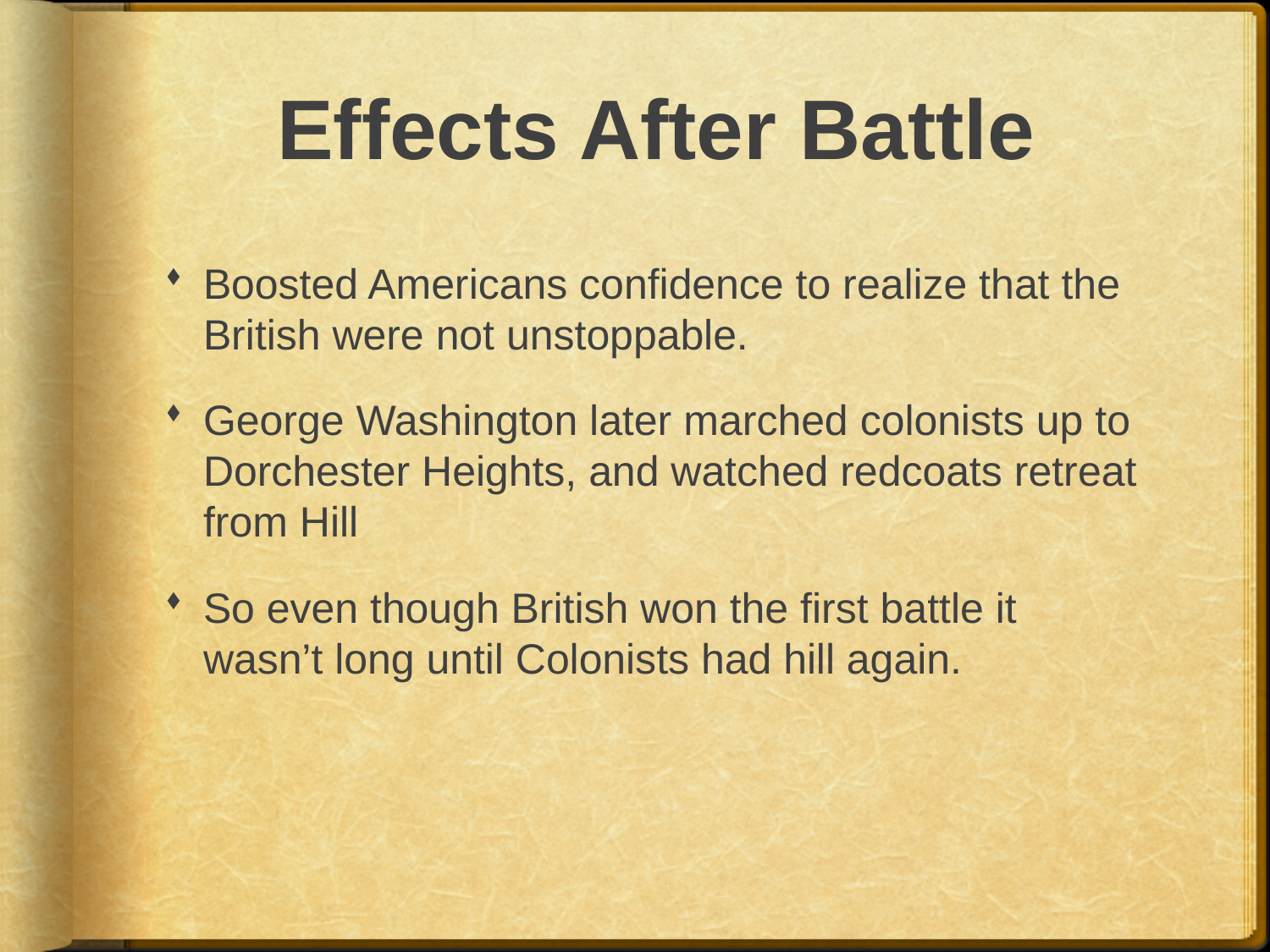

# Effects After Battle
Boosted Americans confidence to realize that the British were not unstoppable.
George Washington later marched colonists up to Dorchester Heights, and watched redcoats retreat from Hill
So even though British won the first battle it wasn’t long until Colonists had hill again.